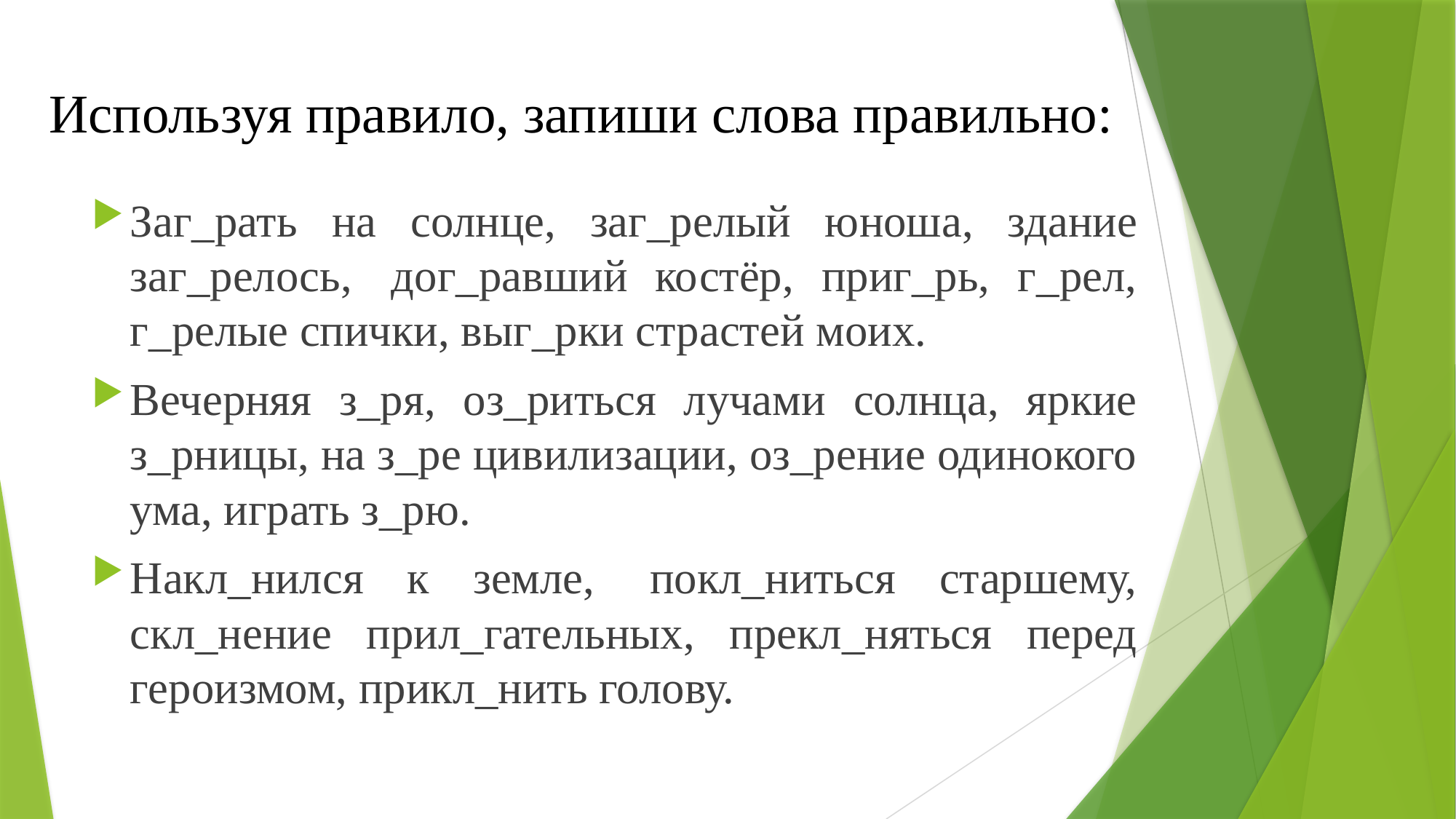

# Используя правило, запиши слова правильно:
Заг_рать на солнце, заг_релый юноша, здание заг_релось,  дог_равший костёр, приг_рь, г_рел, г_релые спички, выг_рки страстей моих.
Вечерняя з_ря, оз_риться лучами солнца, яркие з_рницы, на з_ре цивилизации, оз_рение одинокого ума, играть з_рю.
Накл_нился к земле,  покл_ниться старшему, скл_нение прил_гательных, прекл_няться перед героизмом, прикл_нить голову.